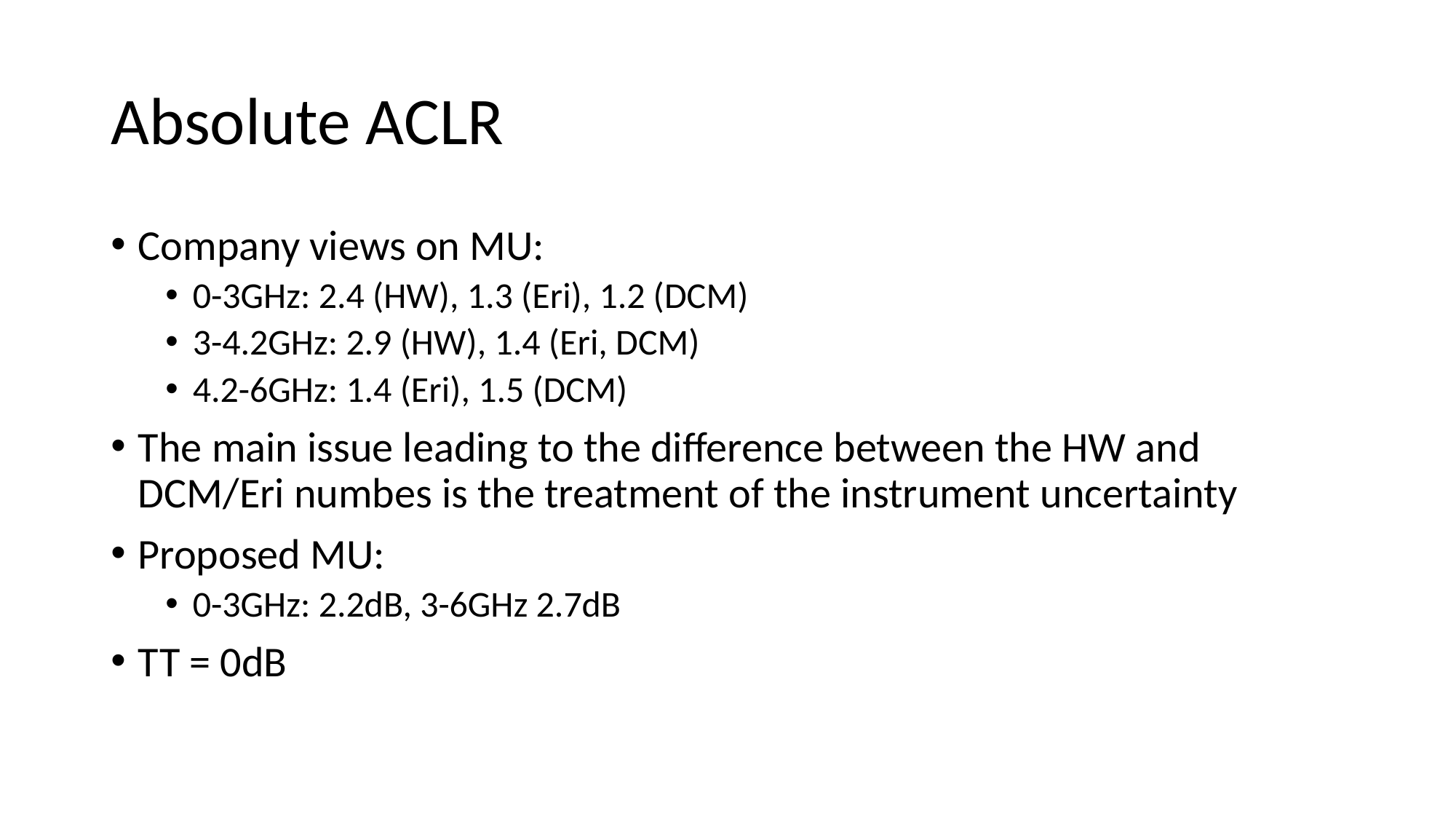

# Absolute ACLR
Company views on MU:
0-3GHz: 2.4 (HW), 1.3 (Eri), 1.2 (DCM)
3-4.2GHz: 2.9 (HW), 1.4 (Eri, DCM)
4.2-6GHz: 1.4 (Eri), 1.5 (DCM)
The main issue leading to the difference between the HW and DCM/Eri numbes is the treatment of the instrument uncertainty
Proposed MU:
0-3GHz: 2.2dB, 3-6GHz 2.7dB
TT = 0dB